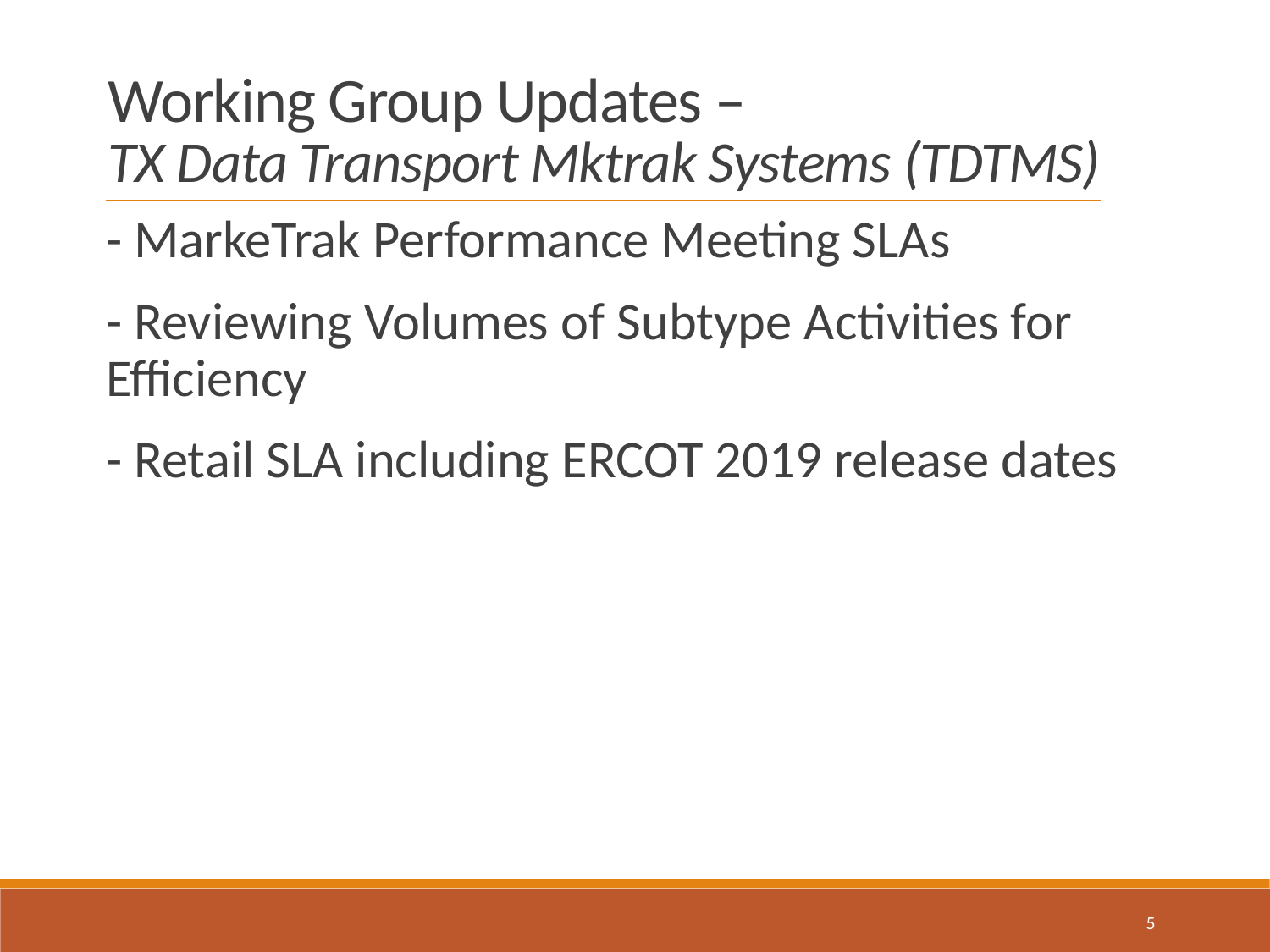

Working Group Updates –
TX Data Transport Mktrak Systems (TDTMS)
- MarkeTrak Performance Meeting SLAs
- Reviewing Volumes of Subtype Activities for Efficiency
- Retail SLA including ERCOT 2019 release dates
5